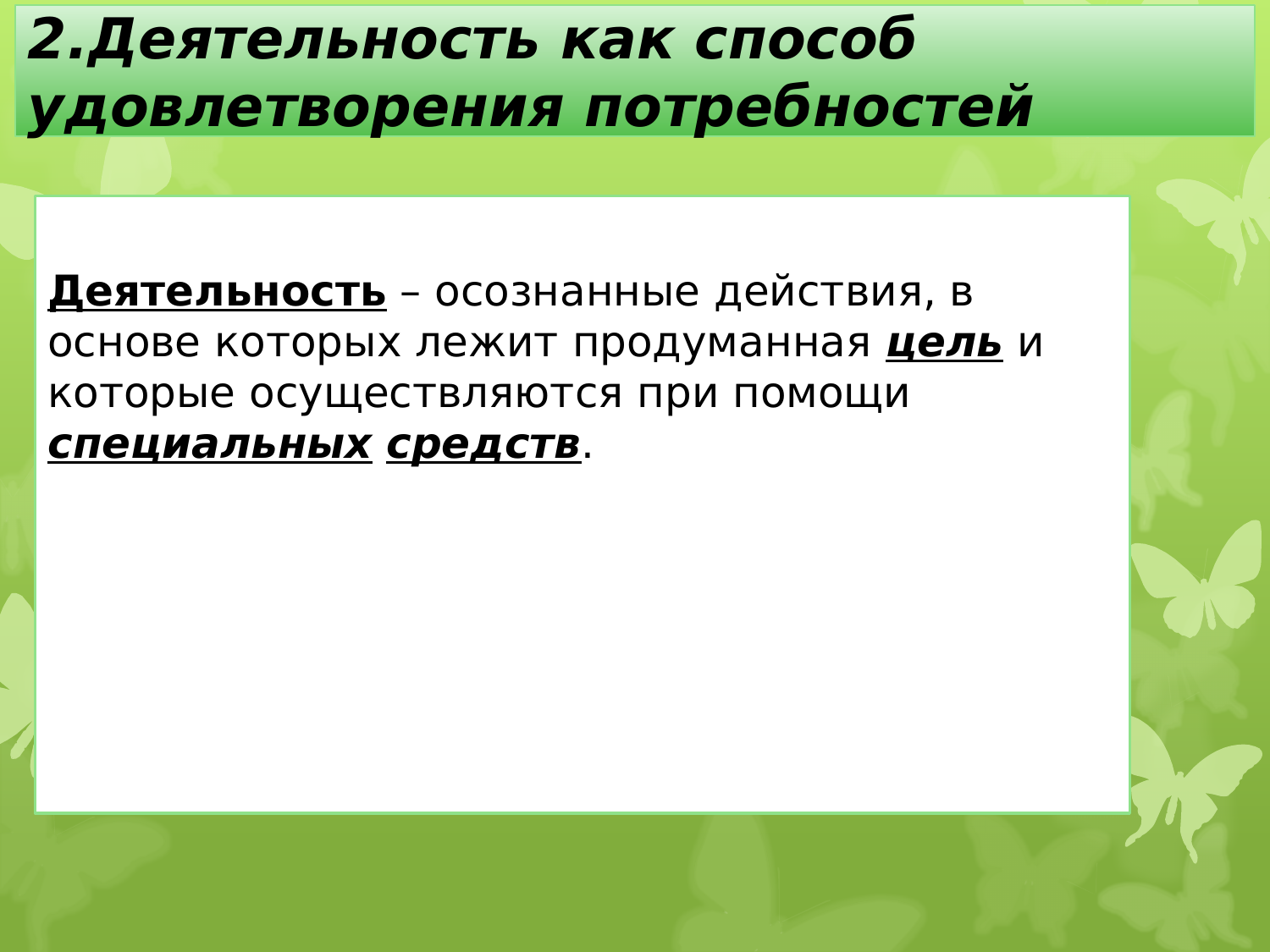

# 2.Деятельность как способ удовлетворения потребностей
Деятельность – осознанные действия, в основе которых лежит продуманная цель и которые осуществляются при помощи специальных средств.